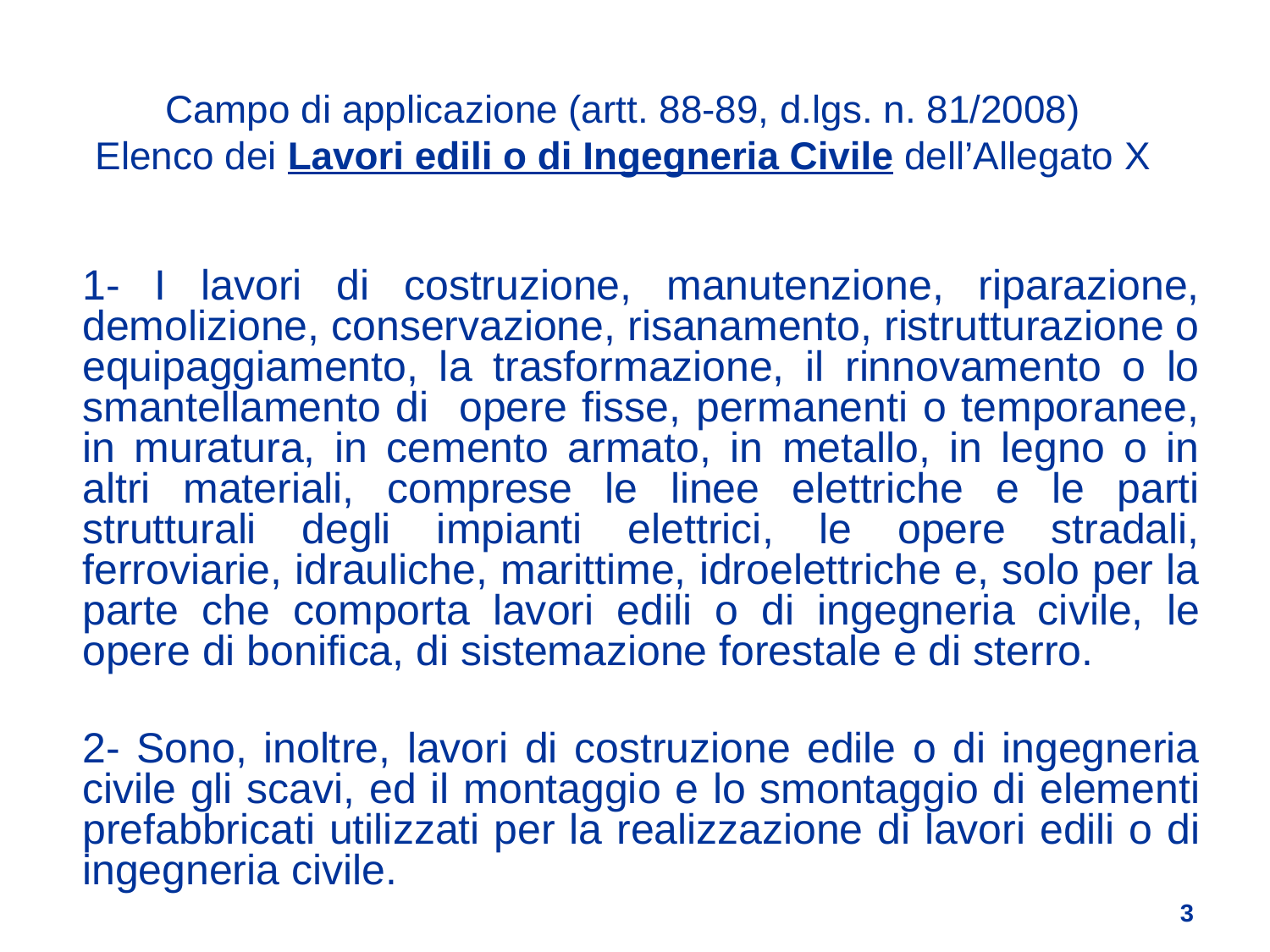

# Campo di applicazione (artt. 88-89, d.lgs. n. 81/2008) Elenco dei Lavori edili o di Ingegneria Civile dell’Allegato X
1- I lavori di costruzione, manutenzione, riparazione, demolizione, conservazione, risanamento, ristrutturazione o equipaggiamento, la trasformazione, il rinnovamento o lo smantellamento di  opere fisse, permanenti o temporanee, in muratura, in cemento armato, in metallo, in legno o in altri materiali, comprese le linee elettriche e le parti strutturali degli impianti elettrici, le opere stradali, ferroviarie, idrauliche, marittime, idroelettriche e, solo per la parte che comporta lavori edili o di ingegneria civile, le opere di bonifica, di sistemazione forestale e di sterro.

2- Sono, inoltre, lavori di costruzione edile o di ingegneria civile gli scavi, ed il montaggio e lo smontaggio di elementi prefabbricati utilizzati per la realizzazione di lavori edili o di ingegneria civile.
3